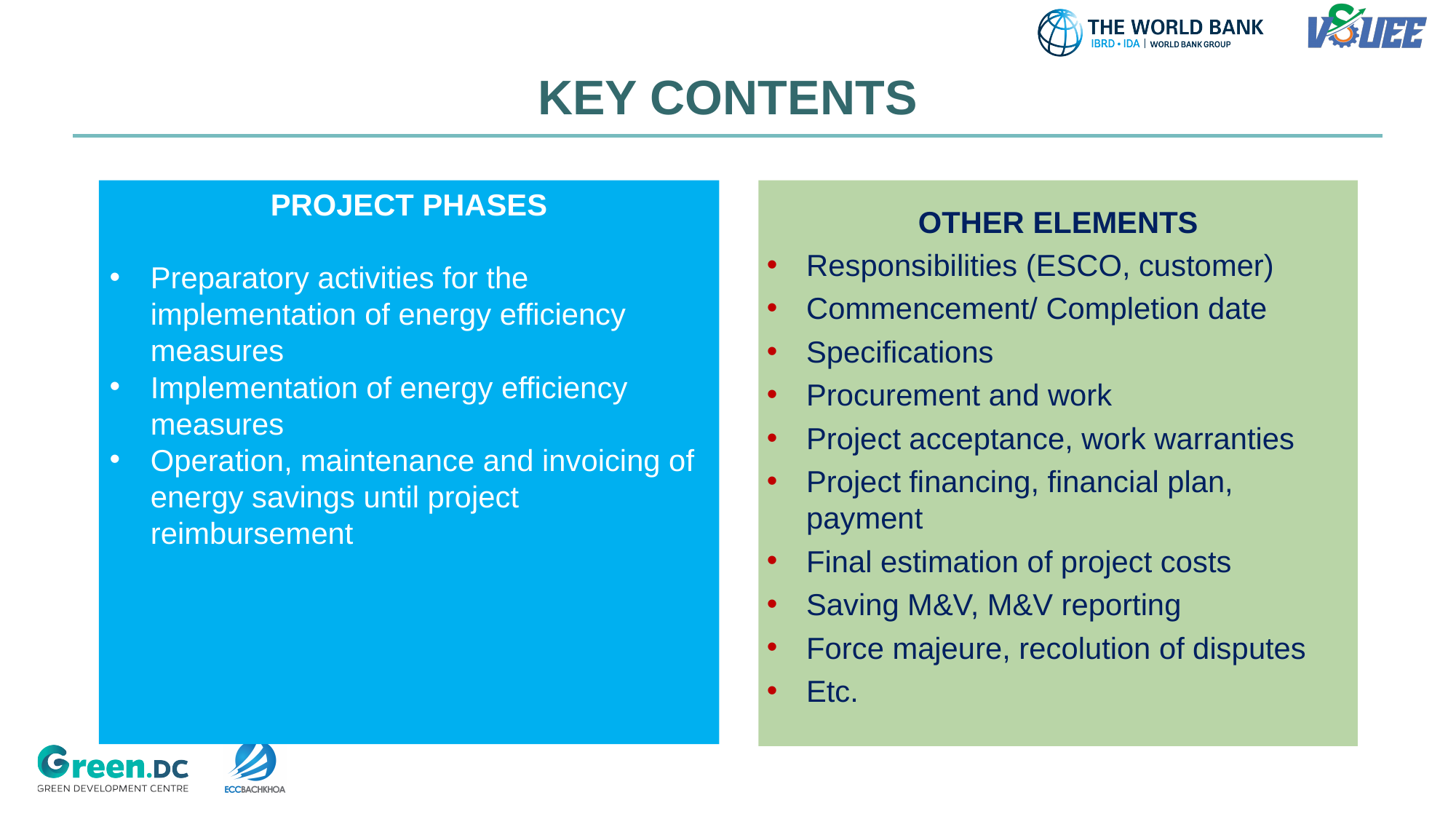

# KEY CONTENTS
PROJECT PHASES

Preparatory activities for the implementation of energy efficiency measures
Implementation of energy efficiency measures
Operation, maintenance and invoicing of energy savings until project reimbursement

OTHER ELEMENTS
Responsibilities (ESCO, customer)
Commencement/ Completion date
Specifications
Procurement and work
Project acceptance, work warranties
Project financing, financial plan, payment
Final estimation of project costs
Saving M&V, M&V reporting
Force majeure, recolution of disputes
Etc.